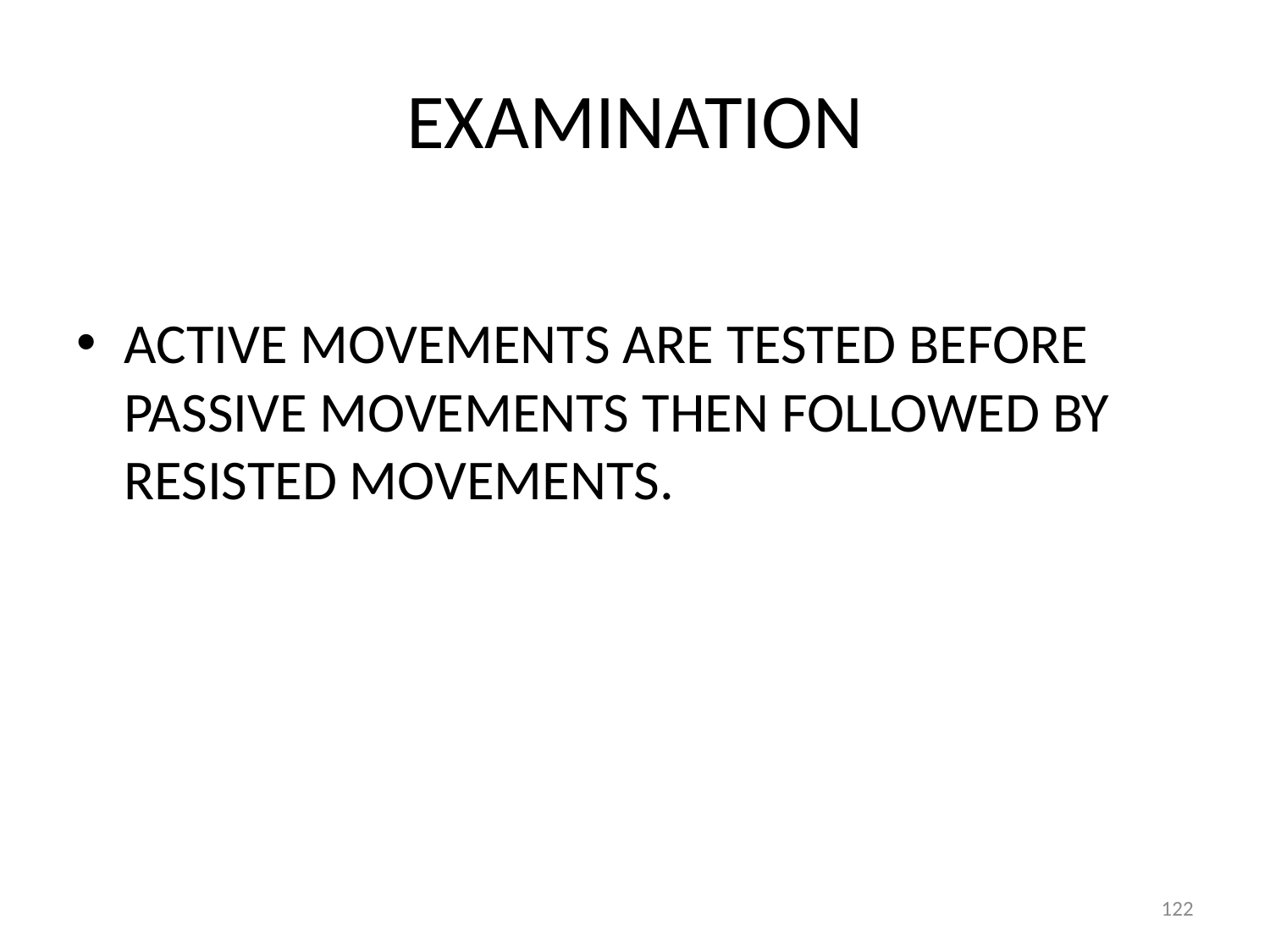

# EXAMINATION

ACTIVE MOVEMENTS ARE TESTED BEFORE PASSIVE MOVEMENTS THEN FOLLOWED BY RESISTED MOVEMENTS.
122